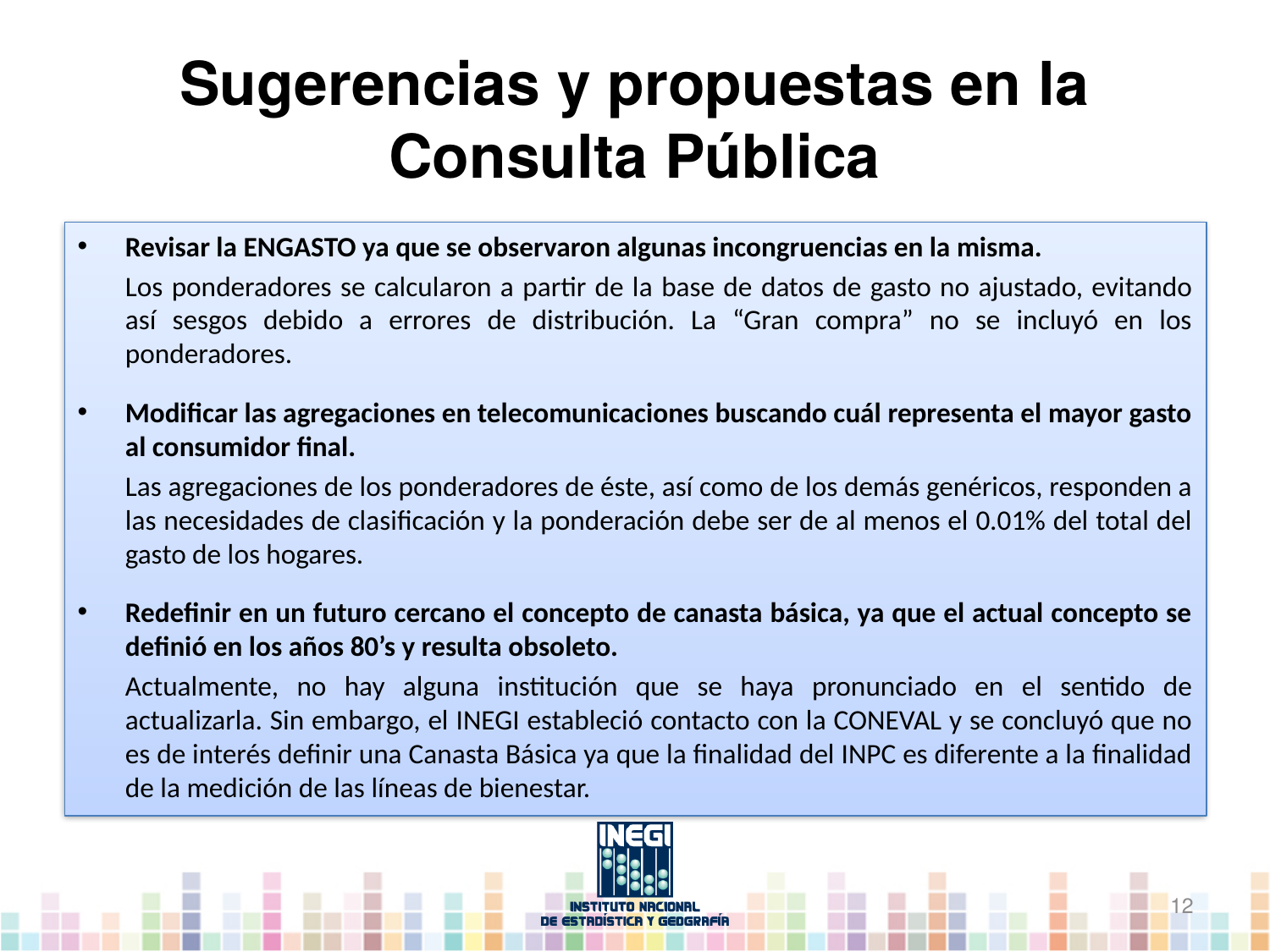

# Sugerencias y propuestas en la Consulta Pública
Revisar la ENGASTO ya que se observaron algunas incongruencias en la misma.
	Los ponderadores se calcularon a partir de la base de datos de gasto no ajustado, evitando así sesgos debido a errores de distribución. La “Gran compra” no se incluyó en los ponderadores.

Modificar las agregaciones en telecomunicaciones buscando cuál representa el mayor gasto al consumidor final.
	Las agregaciones de los ponderadores de éste, así como de los demás genéricos, responden a las necesidades de clasificación y la ponderación debe ser de al menos el 0.01% del total del gasto de los hogares.

Redefinir en un futuro cercano el concepto de canasta básica, ya que el actual concepto se definió en los años 80’s y resulta obsoleto.
	Actualmente, no hay alguna institución que se haya pronunciado en el sentido de actualizarla. Sin embargo, el INEGI estableció contacto con la CONEVAL y se concluyó que no es de interés definir una Canasta Básica ya que la finalidad del INPC es diferente a la finalidad de la medición de las líneas de bienestar.

12